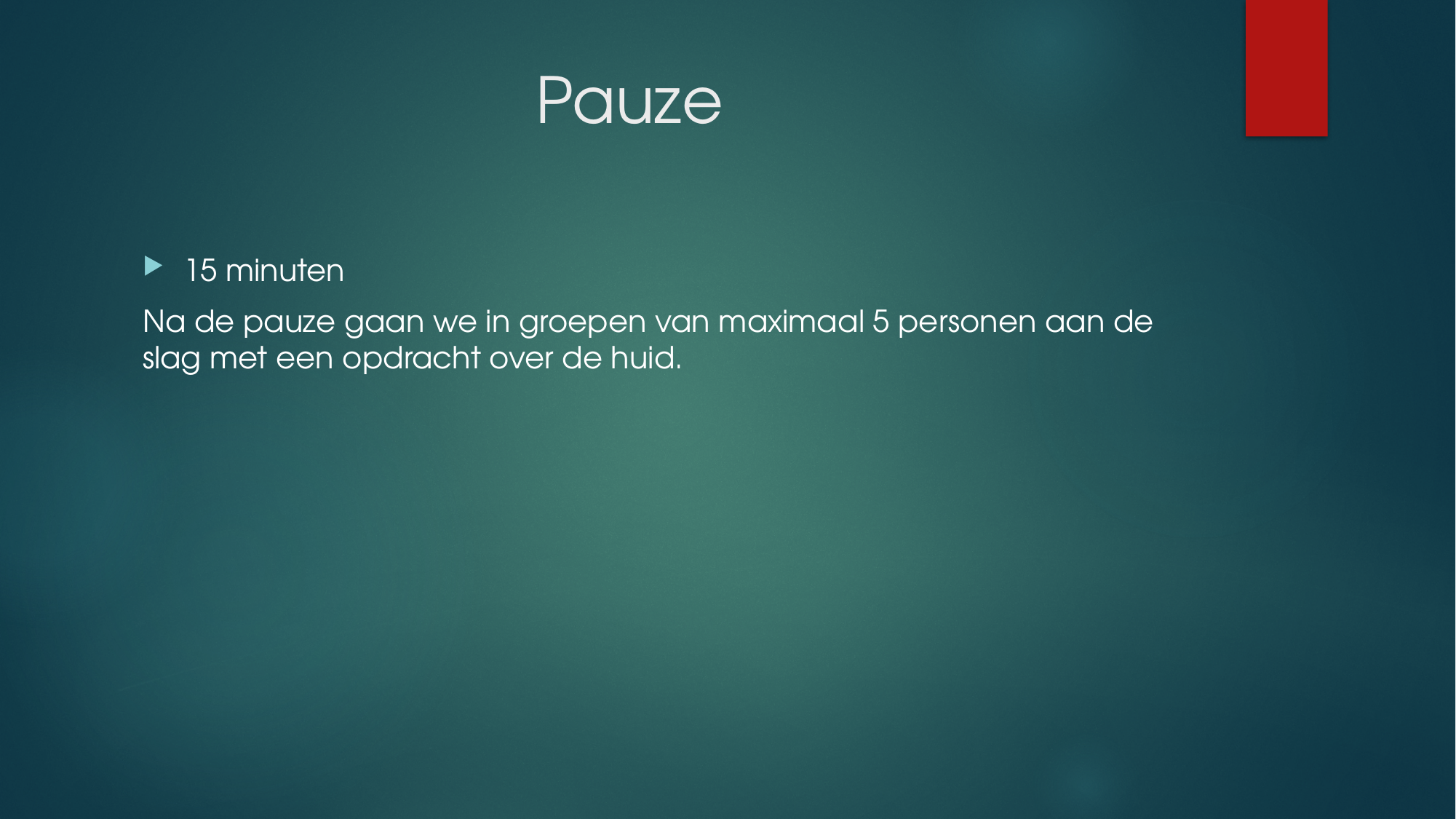

# Pauze
15 minuten
Na de pauze gaan we in groepen van maximaal 5 personen aan de slag met een opdracht over de huid.